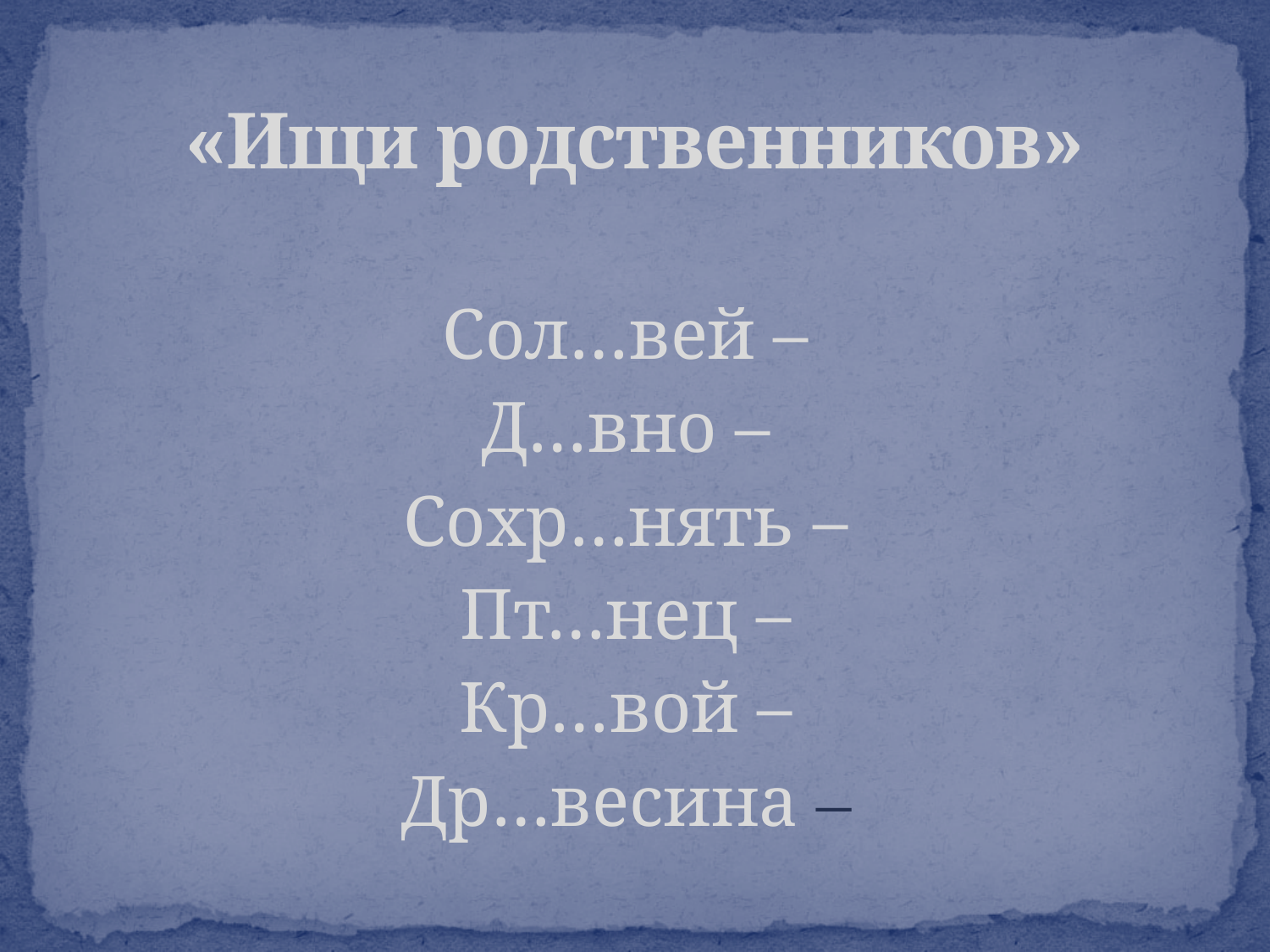

# «Ищи родственников»

Сол…вей –
Д…вно –
Сохр…нять –
Пт…нец –
Кр…вой –
Др…весина –